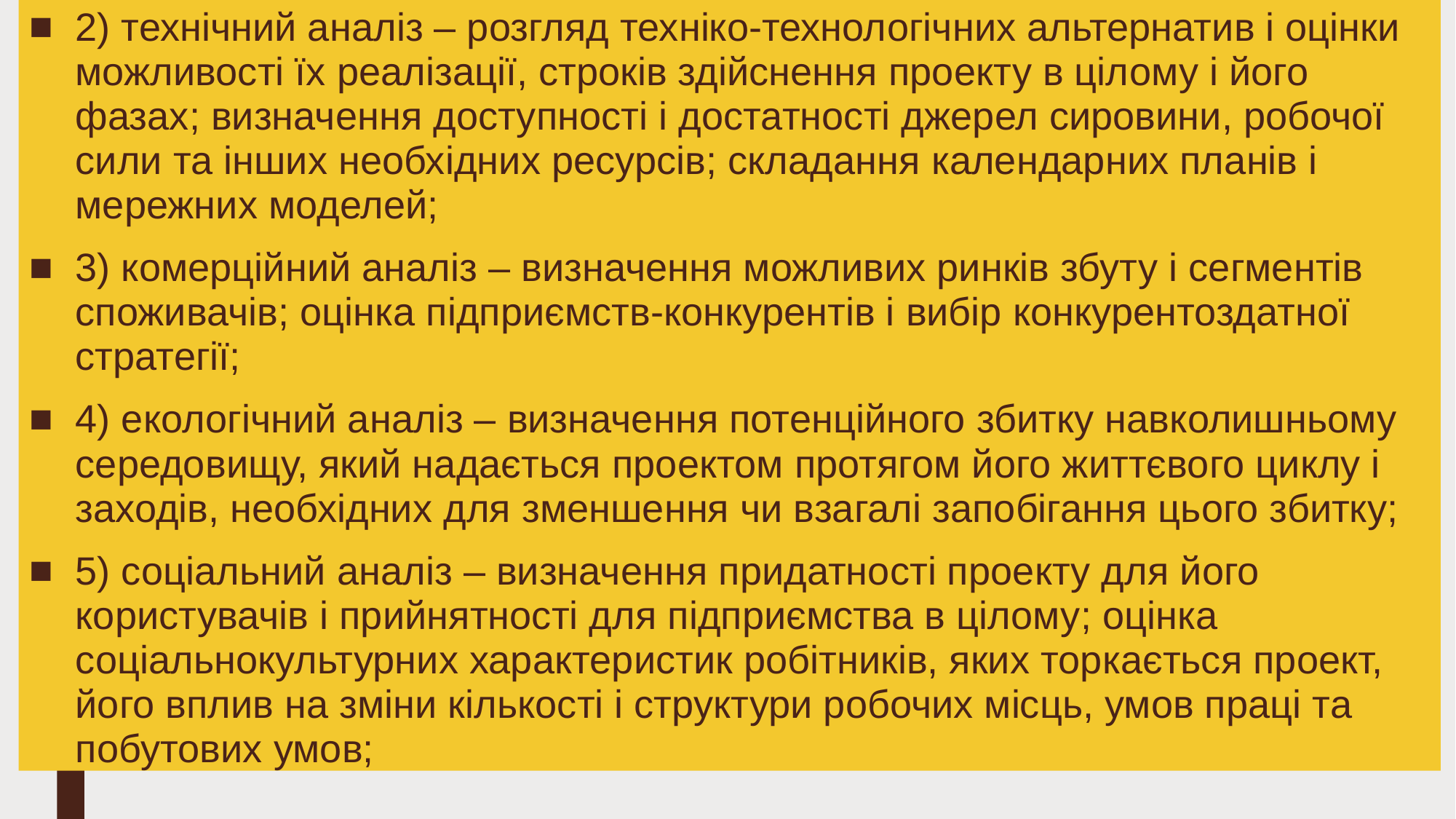

2) технічний аналіз – розгляд техніко-технологічних альтернатив і оцінки можливості їх реалізації, строків здійснення проекту в цілому і його фазах; визначення доступності і достатності джерел сировини, робочої сили та інших необхідних ресурсів; складання календарних планів і мережних моделей;
3) комерційний аналіз – визначення можливих ринків збуту і сегментів споживачів; оцінка підприємств-конкурентів і вибір конкурентоздатної стратегії;
4) екологічний аналіз – визначення потенційного збитку навколишньому середовищу, який надається проектом протягом його життєвого циклу і заходів, необхідних для зменшення чи взагалі запобігання цього збитку;
5) соціальний аналіз – визначення придатності проекту для його користувачів і прийнятності для підприємства в цілому; оцінка соціальнокультурних характеристик робітників, яких торкається проект, його вплив на зміни кількості і структури робочих місць, умов праці та побутових умов;